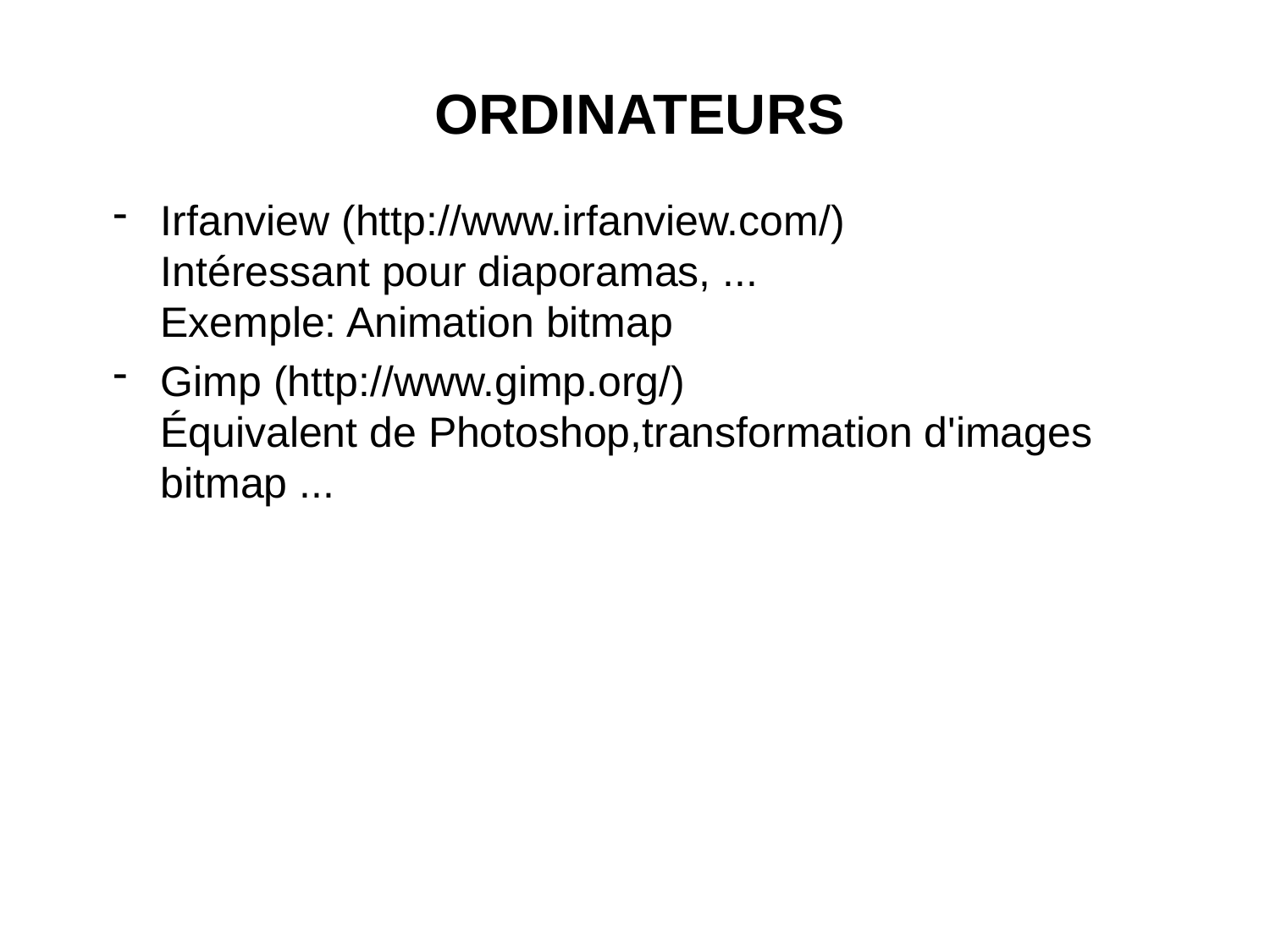

# ORDINATEURS
Irfanview (http://www.irfanview.com/)
Intéressant pour diaporamas, ...
Exemple: Animation bitmap
Gimp (http://www.gimp.org/)
Équivalent de Photoshop,transformation d'images bitmap ...